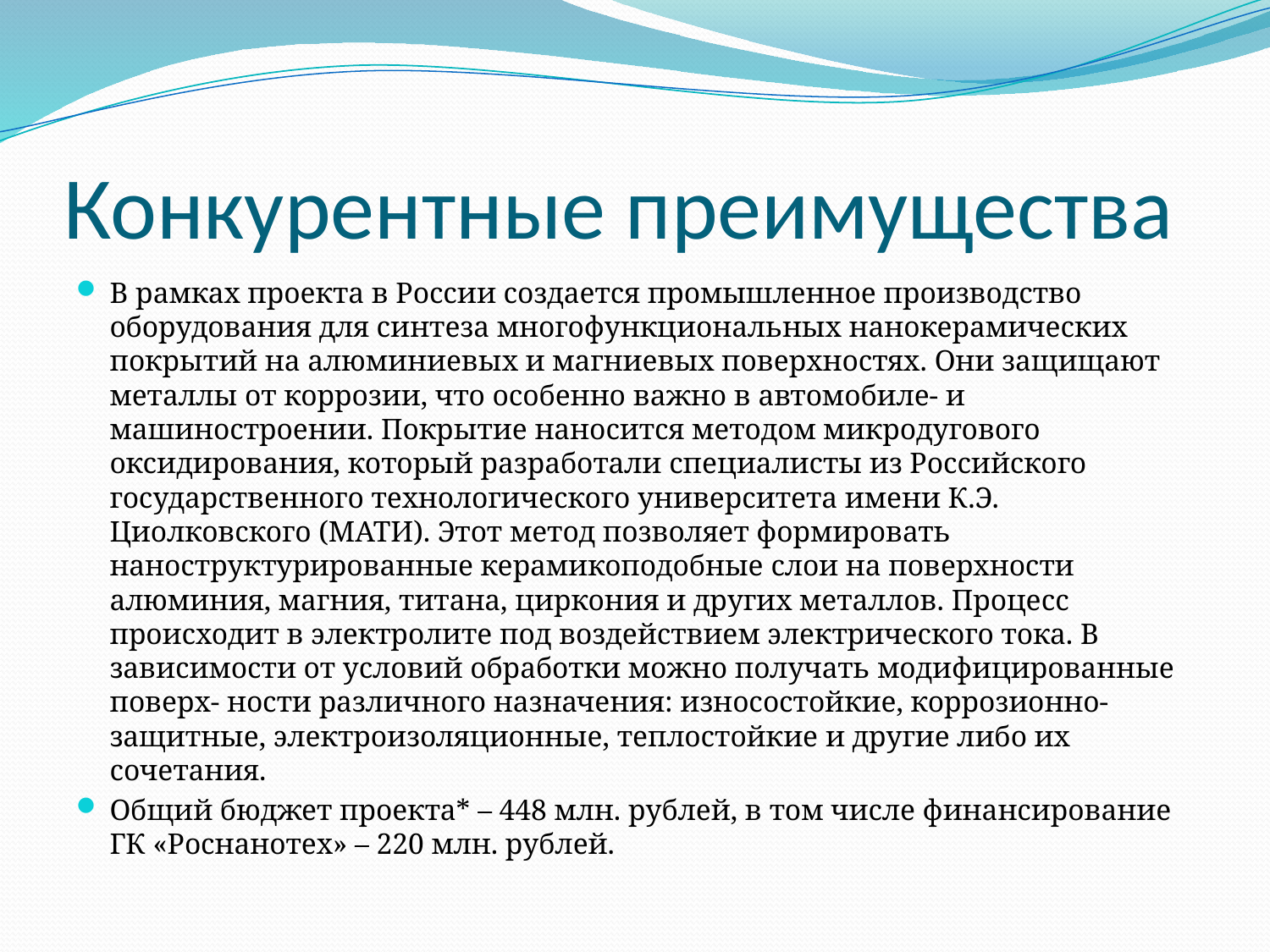

# Конкурентные преимущества
В рамках проекта в России создается промышленное производство оборудования для синтеза многофункциональных нанокерамических покрытий на алюминиевых и магниевых поверхностях. Они защищают металлы от коррозии, что особенно важно в автомобиле- и машиностроении. Покрытие наносится методом микродугового оксидирования, который разработали специалисты из Российского государственного технологического университета имени К.Э. Циолковского (МАТИ). Этот метод позволяет формировать наноструктурированные керамикоподобные слои на поверхности алюминия, магния, титана, циркония и других металлов. Процесс происходит в электролите под воздействием электрического тока. В зависимости от условий обработки можно получать модифицированные поверх- ности различного назначения: износостойкие, коррозионно-защитные, электроизоляционные, теплостойкие и другие либо их сочетания.
Общий бюджет проекта* – 448 млн. рублей, в том числе финансирование ГК «Роснанотех» – 220 млн. рублей.